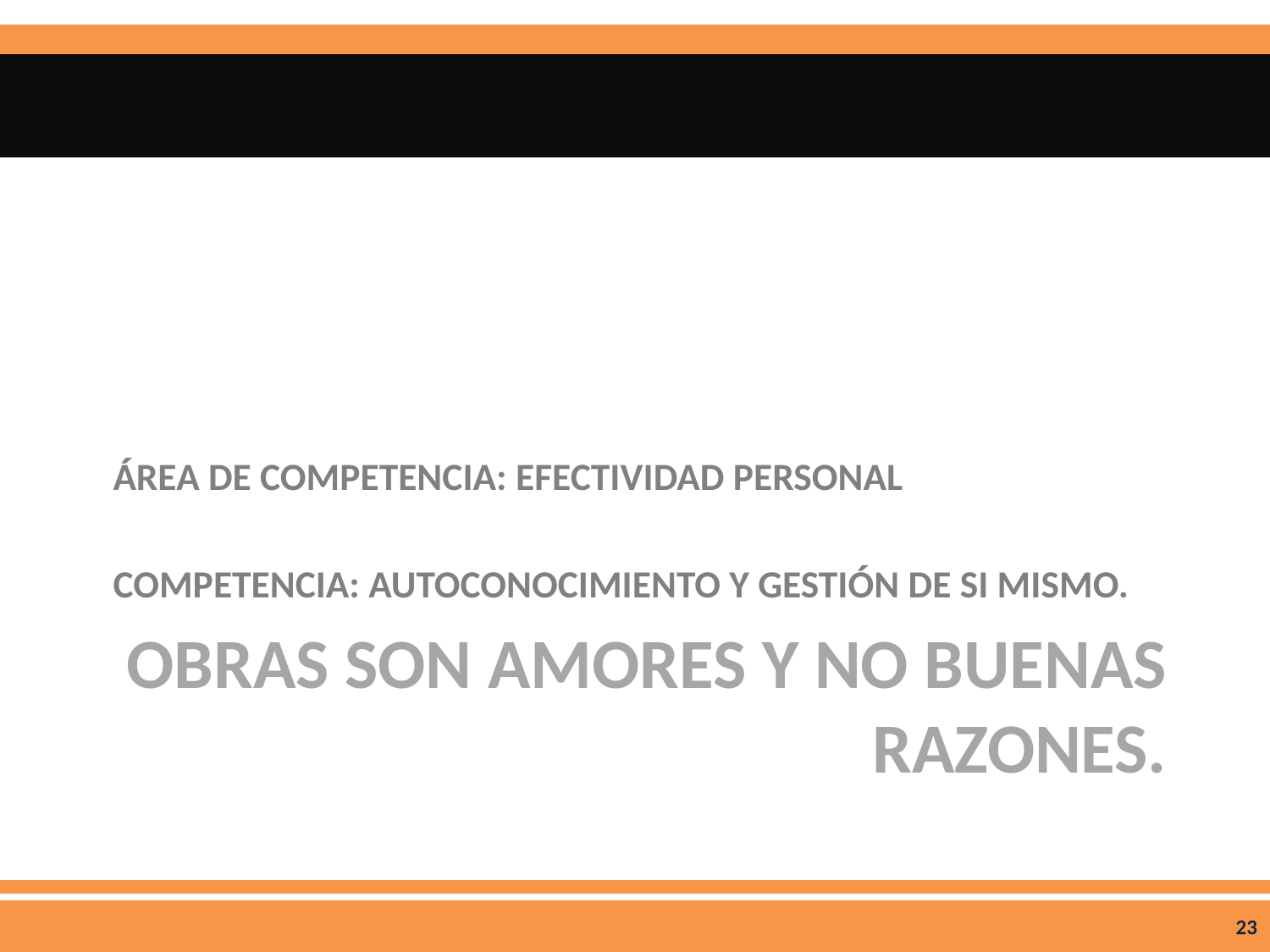

ÁREA DE COMPETENCIA: EFECTIVIDAD PERSONAL

COMPETENCIA: AUTOCONOCIMIENTO Y GESTIÓN DE SI MISMO.
# Obras son amores y no buenas razones.
23